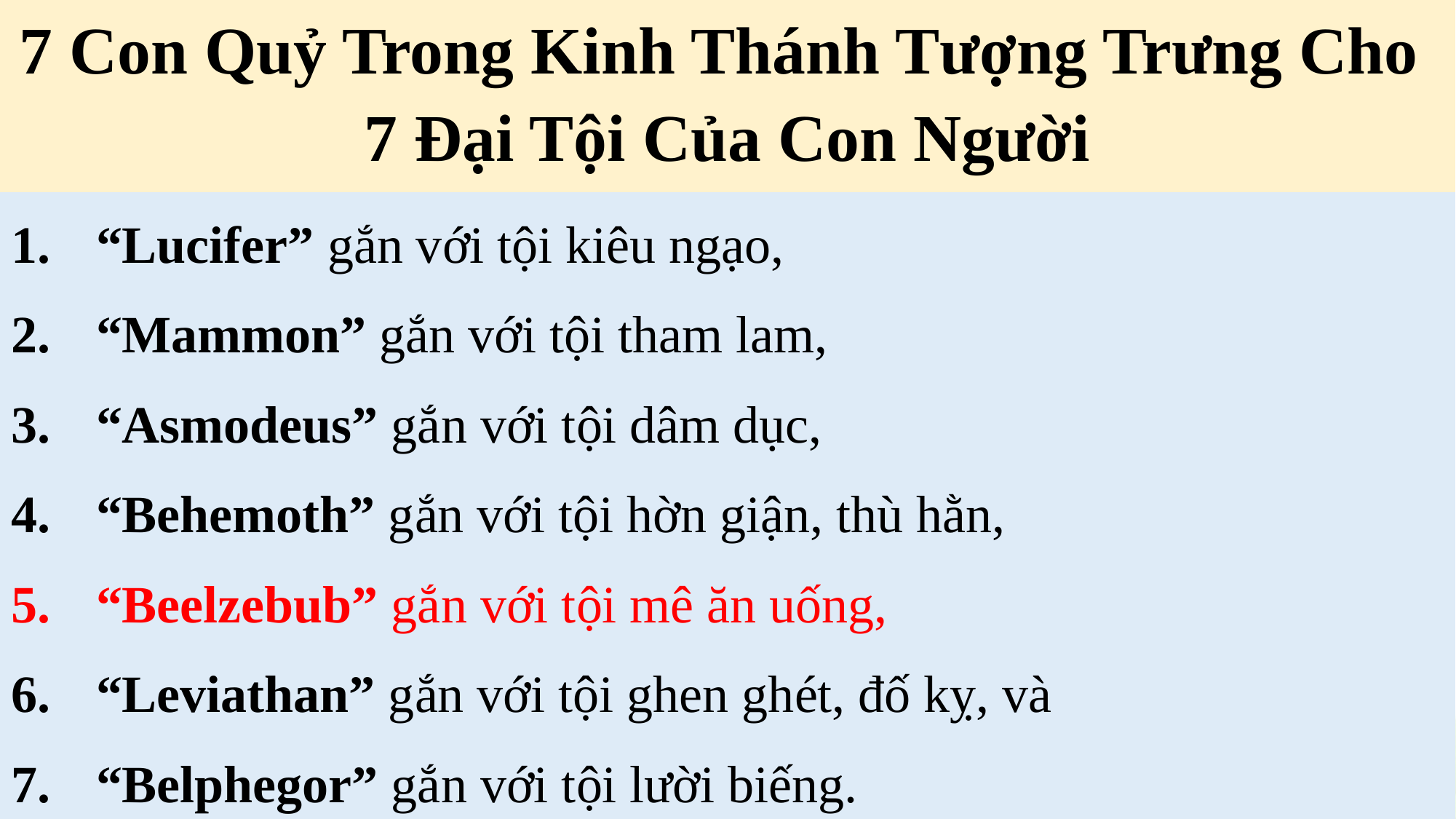

7 Con Quỷ Trong Kinh Thánh Tượng Trưng Cho
7 Đại Tội Của Con Người
“Lucifer” gắn với tội kiêu ngạo,
“Mammon” gắn với tội tham lam,
“Asmodeus” gắn với tội dâm dục,
“Behemoth” gắn với tội hờn giận, thù hằn,
“Beelzebub” gắn với tội mê ăn uống,
“Leviathan” gắn với tội ghen ghét, đố kỵ, và
“Belphegor” gắn với tội lười biếng.